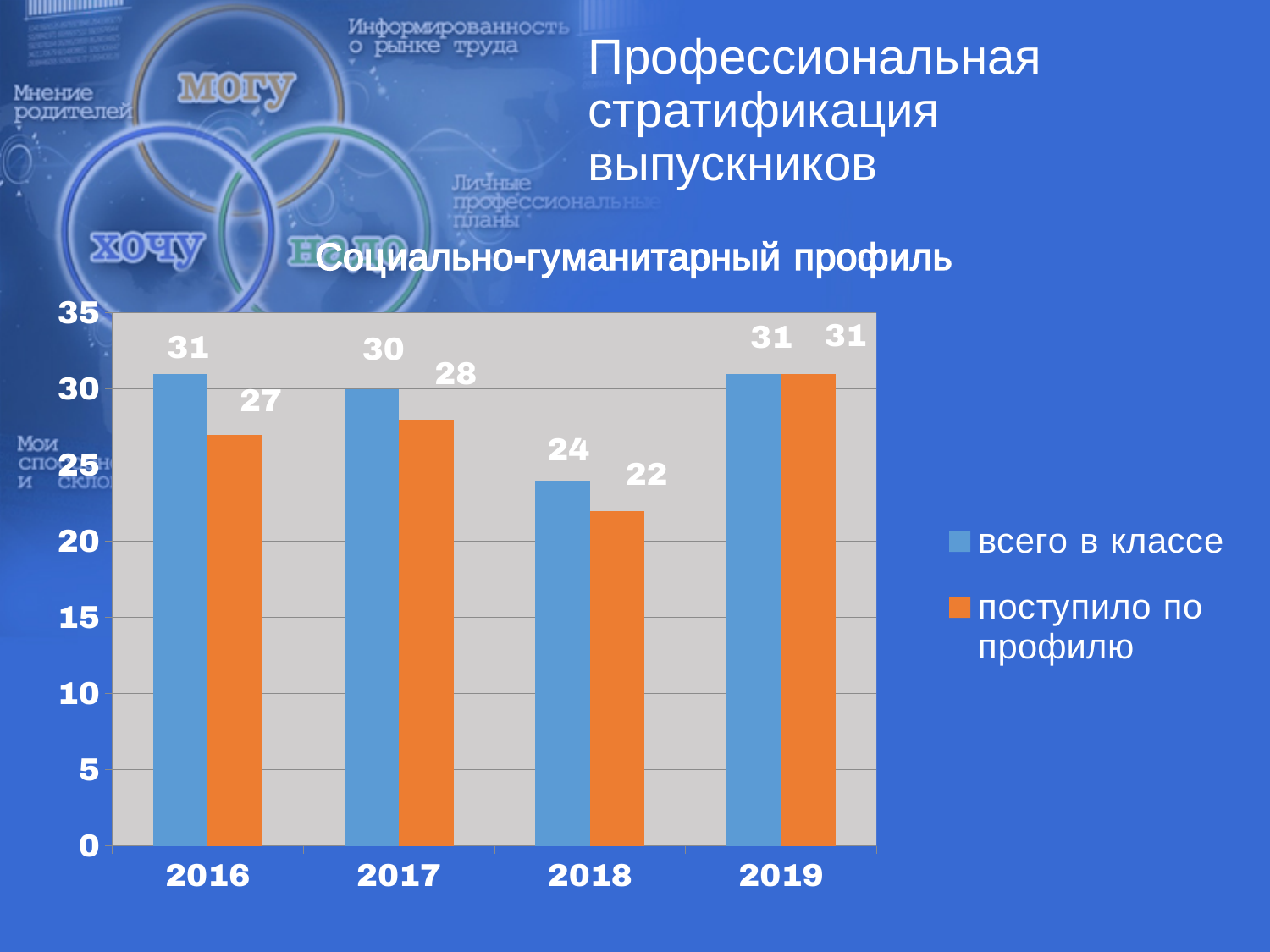

# Профессиональная стратификация выпускников

### Chart: Социально-гуманитарный профиль

| Category | всего в классе | поступило по профилю |
|---|---|---|
| 2016 | 31.0 | 27.0 |
| 2017 | 30.0 | 28.0 |
| 2018 | 24.0 | 22.0 |
| 2019 | 31.0 | 31.0 |